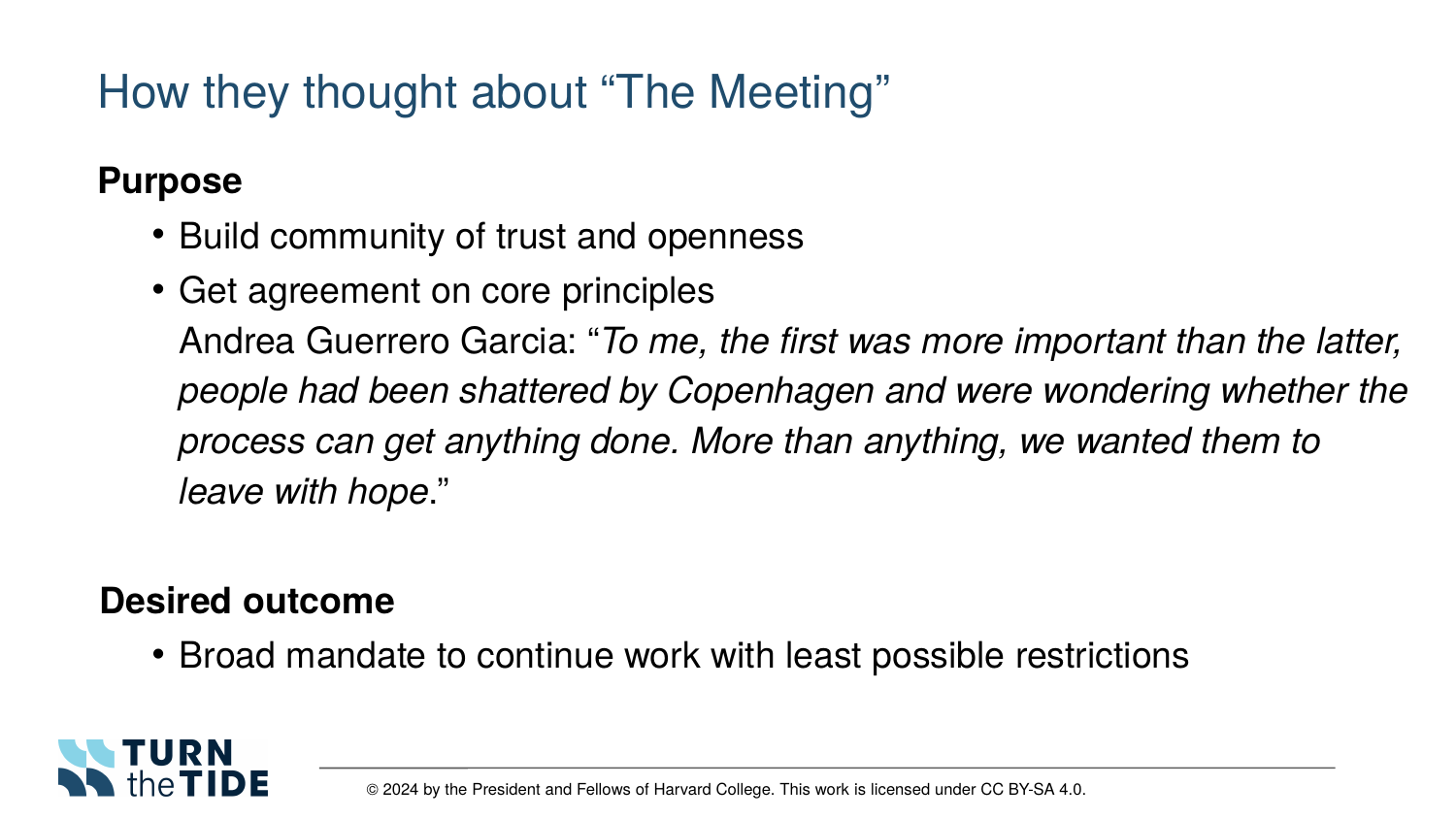

How they thought about “The Meeting”
Purpose
Build community of trust and openness
Get agreement on core principles
Andrea Guerrero Garcia: “To me, the first was more important than the latter, people had been shattered by Copenhagen and were wondering whether the process can get anything done. More than anything, we wanted them to leave with hope.”

Desired outcome
Broad mandate to continue work with least possible restrictions